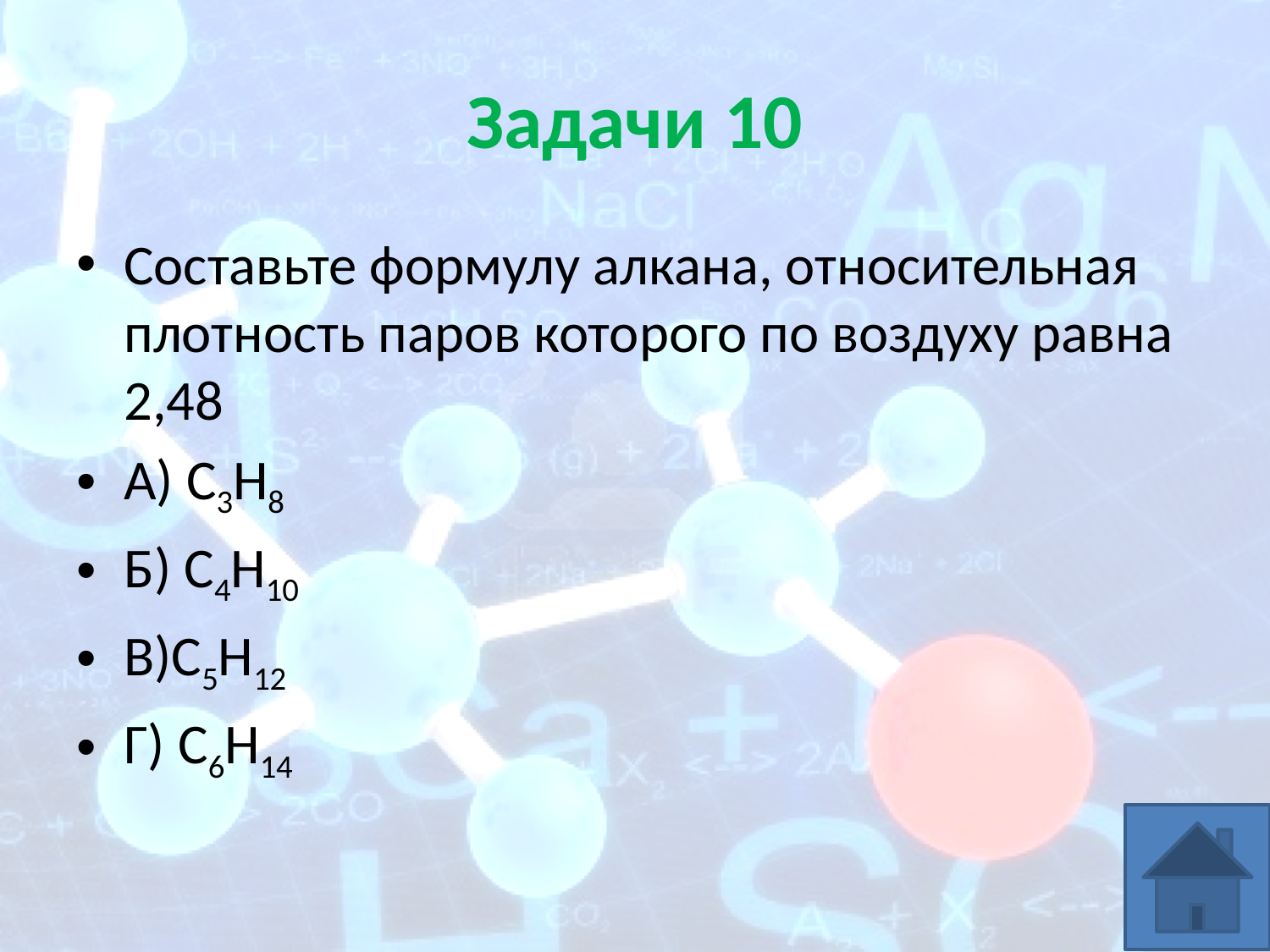

# Задачи 10
Составьте формулу алкана, относительная плотность паров которого по воздуху равна 2,48
А) С3Н8
Б) С4Н10
В)С5Н12
Г) С6Н14